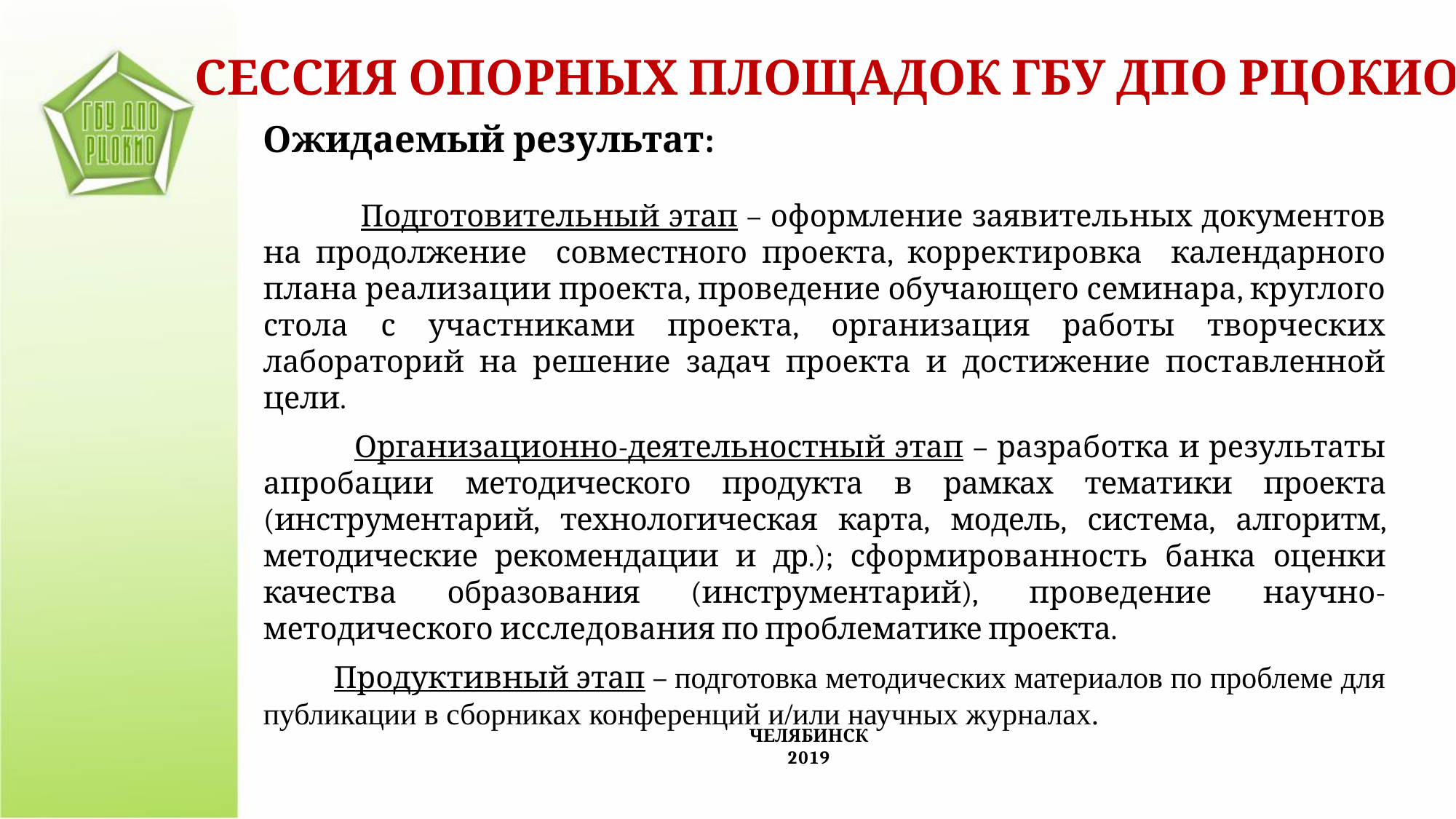

СЕССИЯ ОПОРНЫХ ПЛОЩАДОК ГБУ ДПО РЦОКИО
Ожидаемый результат:

           Подготовительный этап – оформление заявительных документов на продолжение  совместного проекта, корректировка  календарного плана реализации проекта, проведение обучающего семинара, круглого стола с участниками проекта, организация работы творческих лабораторий на решение задач проекта и достижение поставленной цели.
          Организационно-деятельностный этап – разработка и результаты апробации методического продукта в рамках тематики проекта (инструментарий, технологическая карта, модель, система, алгоритм, методические рекомендации и др.); сформированность банка оценки качества образования (инструментарий), проведение научно-методического исследования по проблематике проекта.
          Продуктивный этап – подготовка методических материалов по проблеме для публикации в сборниках конференций и/или научных журналах.

ЧЕЛЯБИНСК
2019